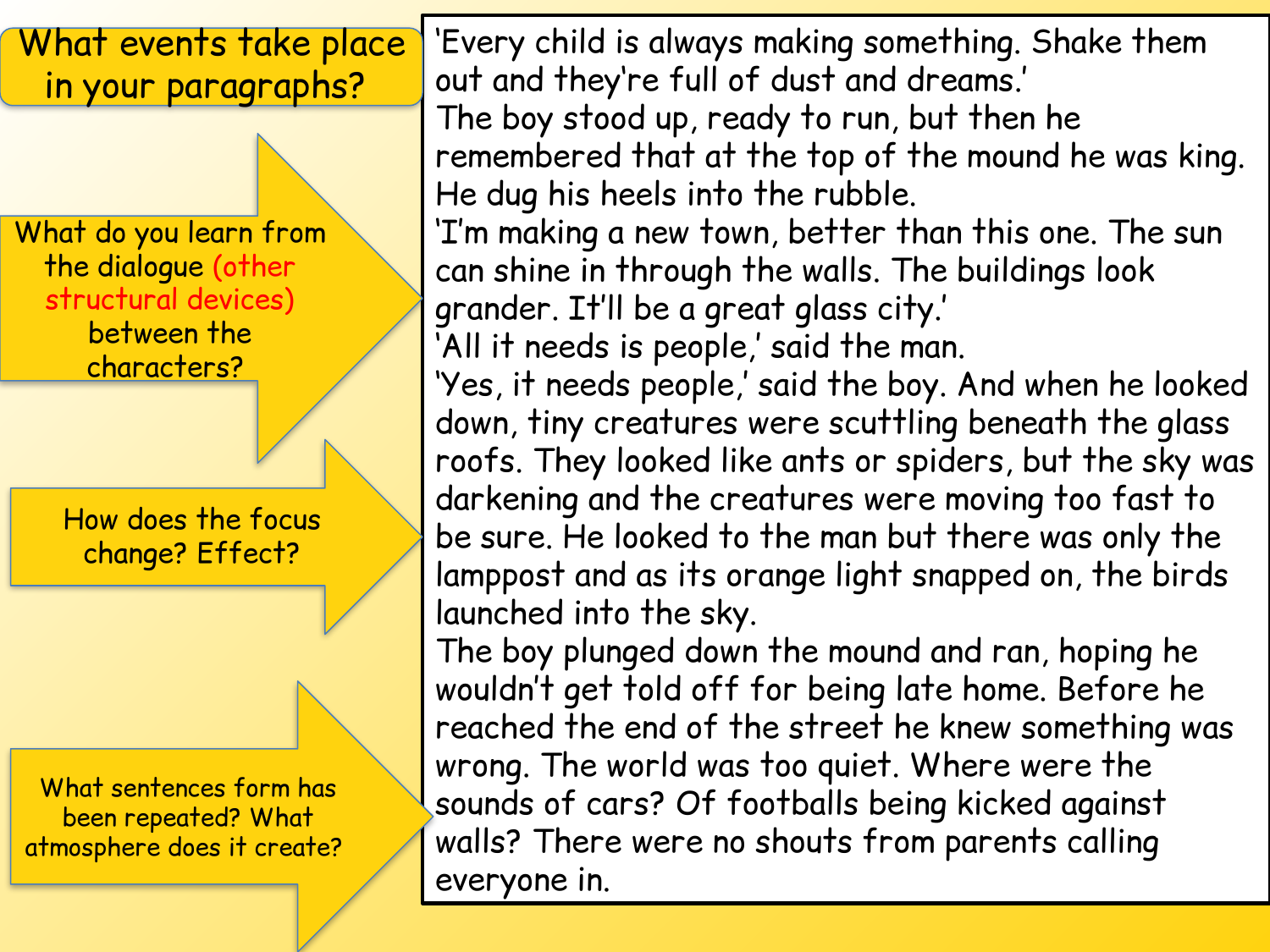

‘Every child is always making something. Shake them out and they‘re full of dust and dreams.’
The boy stood up, ready to run, but then he remembered that at the top of the mound he was king. He dug his heels into the rubble.
‘I’m making a new town, better than this one. The sun can shine in through the walls. The buildings look grander. It’ll be a great glass city.’
‘All it needs is people,’ said the man.
‘Yes, it needs people,’ said the boy. And when he looked down, tiny creatures were scuttling beneath the glass roofs. They looked like ants or spiders, but the sky was darkening and the creatures were moving too fast to be sure. He looked to the man but there was only the lamppost and as its orange light snapped on, the birds launched into the sky.
The boy plunged down the mound and ran, hoping he wouldn’t get told off for being late home. Before he reached the end of the street he knew something was wrong. The world was too quiet. Where were the sounds of cars? Of footballs being kicked against walls? There were no shouts from parents calling everyone in.

What events take place in your paragraphs?

What do you learn from the dialogue (other structural devices) between the characters?

How does the focus change? Effect?

What sentences form has been repeated? What atmosphere does it create?